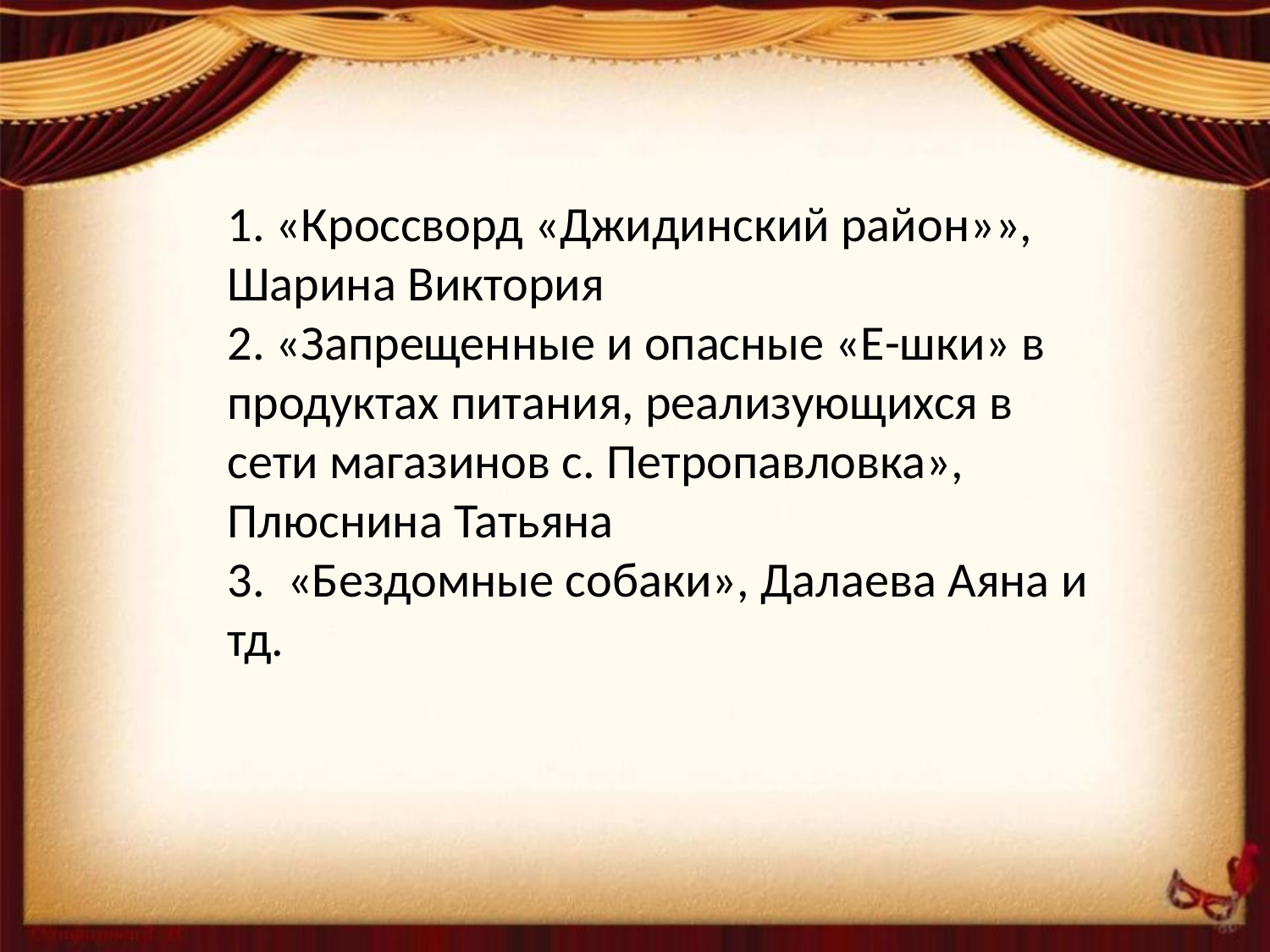

1. «Кроссворд «Джидинский район»», Шарина Виктория
2. «Запрещенные и опасные «Е-шки» в продуктах питания, реализующихся в сети магазинов с. Петропавловка», Плюснина Татьяна
3.  «Бездомные собаки», Далаева Аяна и тд.